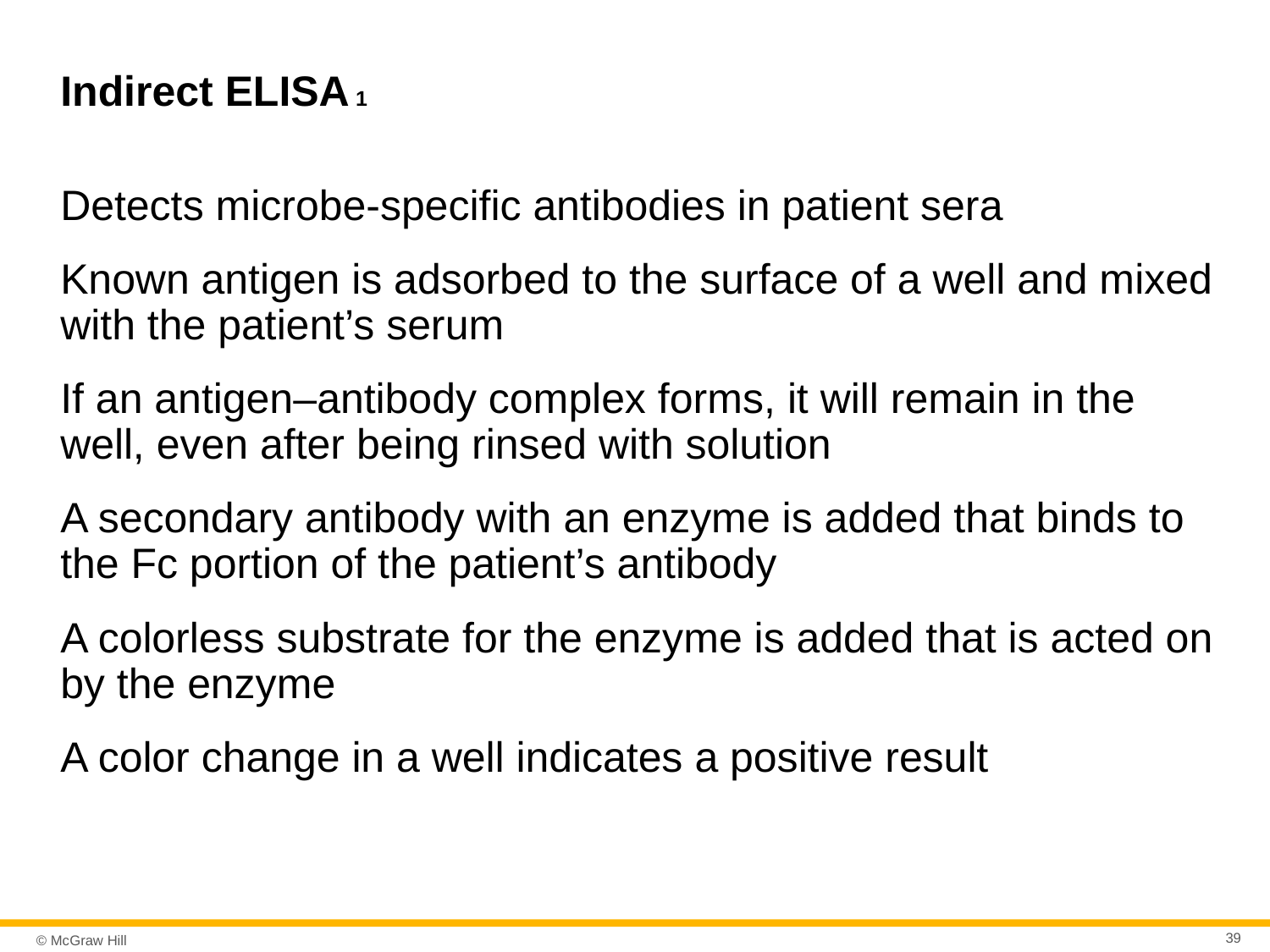

# Indirect ELISA 1
Detects microbe-specific antibodies in patient sera
Known antigen is adsorbed to the surface of a well and mixed with the patient’s serum
If an antigen–antibody complex forms, it will remain in the well, even after being rinsed with solution
A secondary antibody with an enzyme is added that binds to the Fc portion of the patient’s antibody
A colorless substrate for the enzyme is added that is acted on by the enzyme
A color change in a well indicates a positive result